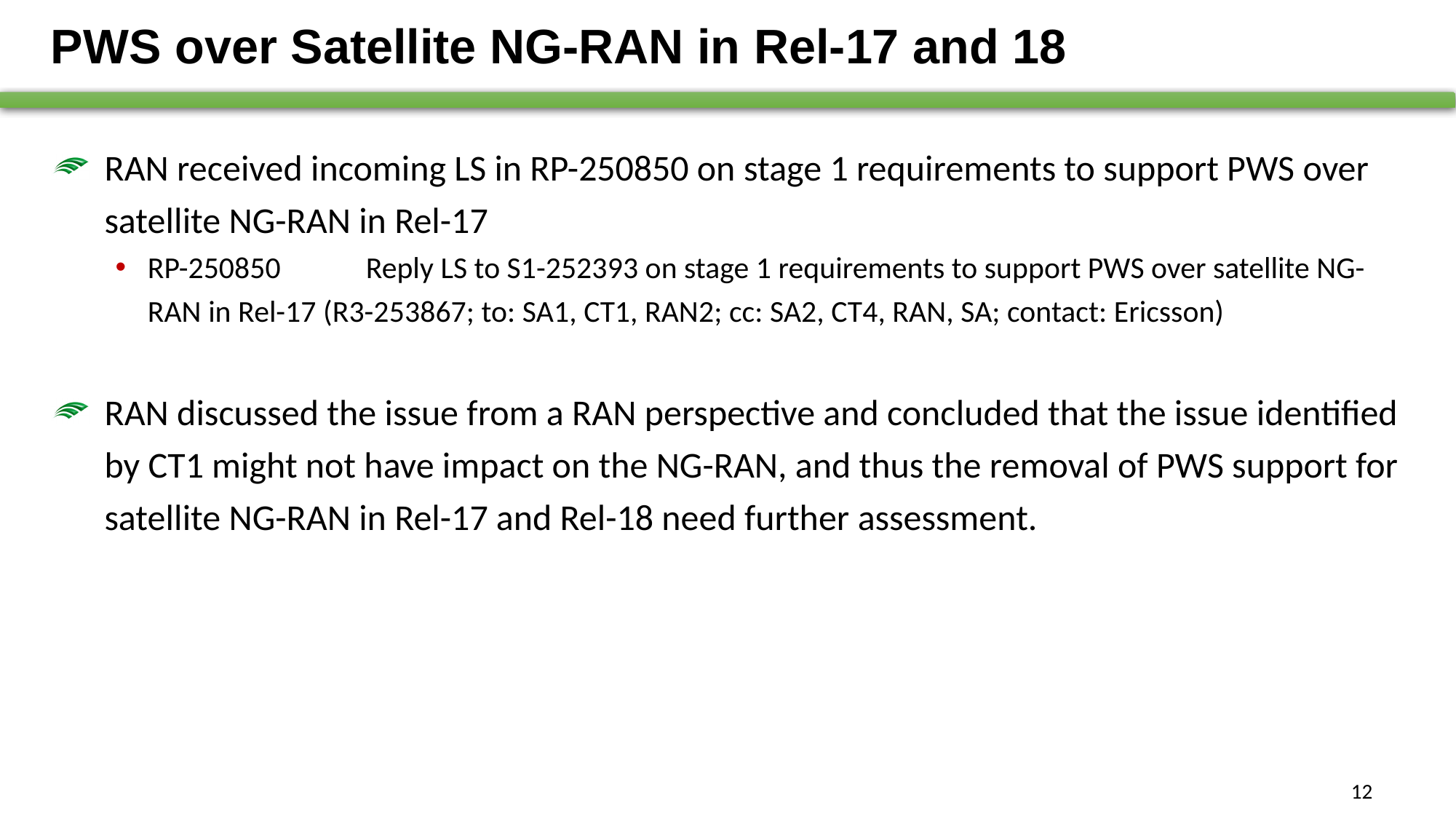

# PWS over Satellite NG-RAN in Rel-17 and 18
RAN received incoming LS in RP-250850 on stage 1 requirements to support PWS over satellite NG-RAN in Rel-17
RP-250850	Reply LS to S1-252393 on stage 1 requirements to support PWS over satellite NG-RAN in Rel-17 (R3-253867; to: SA1, CT1, RAN2; cc: SA2, CT4, RAN, SA; contact: Ericsson)

RAN discussed the issue from a RAN perspective and concluded that the issue identified by CT1 might not have impact on the NG-RAN, and thus the removal of PWS support for satellite NG-RAN in Rel-17 and Rel-18 need further assessment.